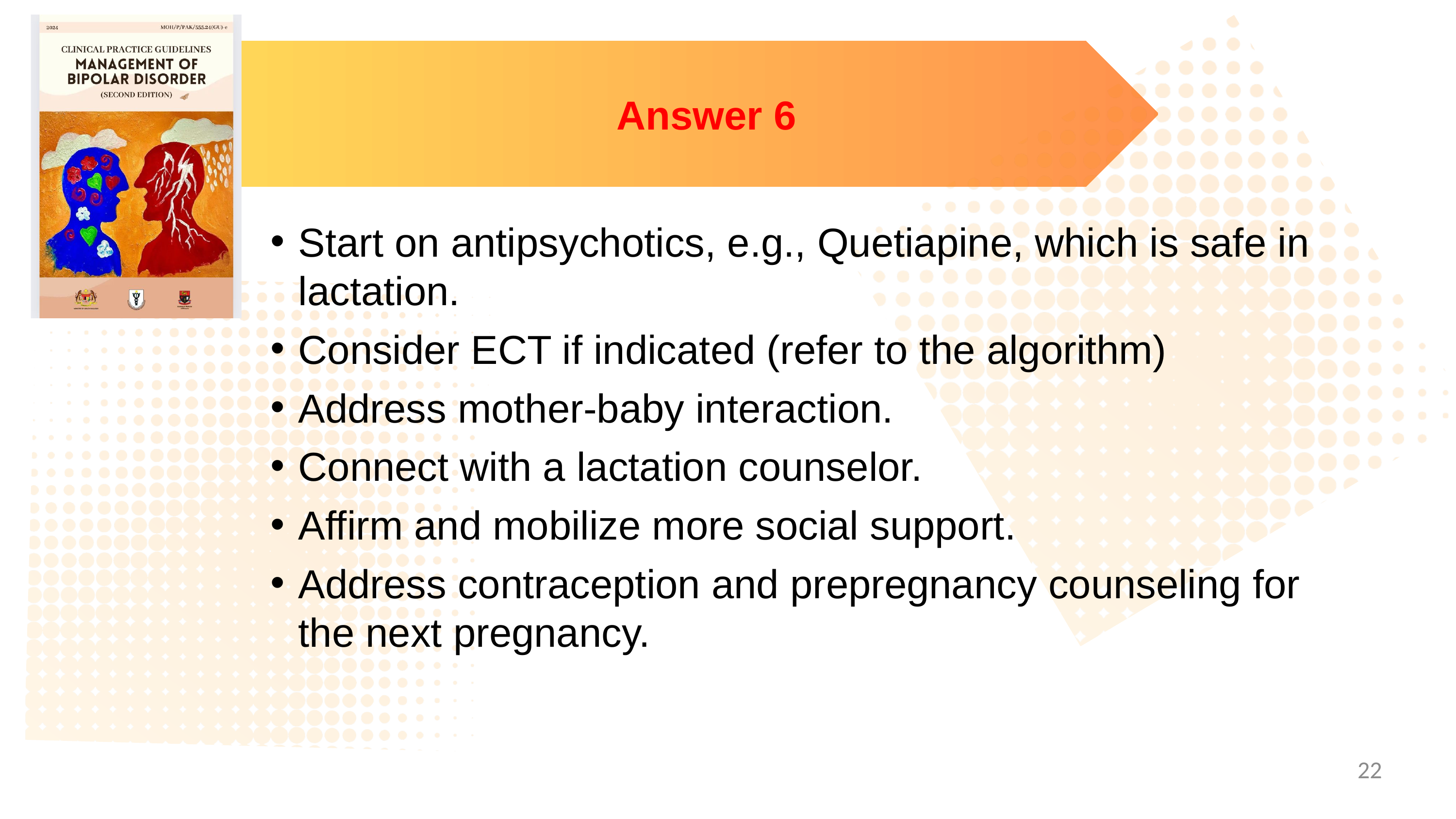

Answer 6

Start on antipsychotics, e.g., Quetiapine, which is safe in lactation.
Consider ECT if indicated (refer to the algorithm)
Address mother-baby interaction.
Connect with a lactation counselor.
Affirm and mobilize more social support.
Address contraception and prepregnancy counseling for the next pregnancy.

22